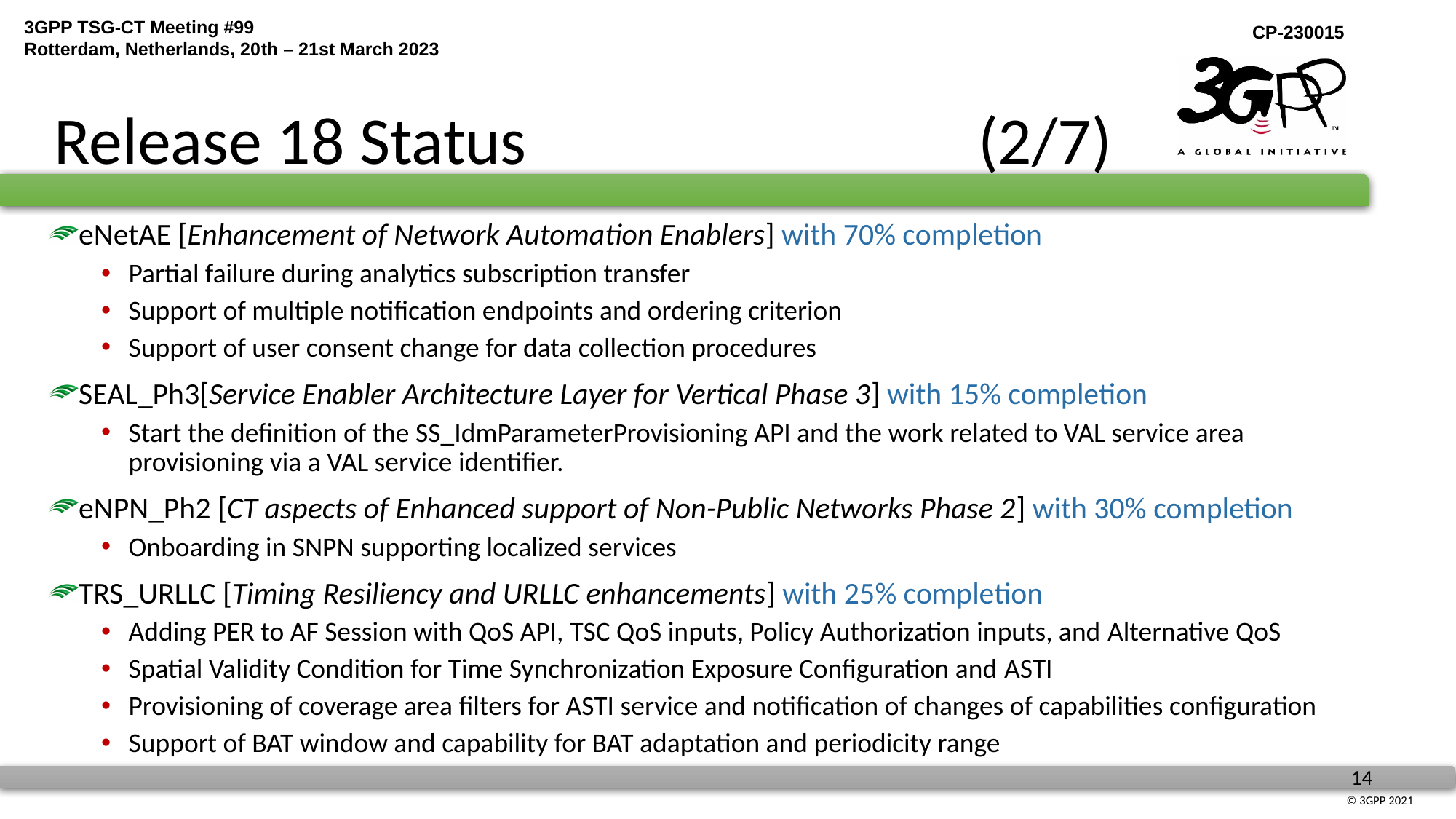

# Release 18 Status                              (2/7)
eNetAE [Enhancement of Network Automation Enablers] with 70% completion
Partial failure during analytics subscription transfer
Support of multiple notification endpoints and ordering criterion
Support of user consent change for data collection procedures
SEAL_Ph3[Service Enabler Architecture Layer for Vertical Phase 3] with 15% completion
Start the definition of the SS_IdmParameterProvisioning API and the work related to VAL service area provisioning via a VAL service identifier.
eNPN_Ph2 [CT aspects of Enhanced support of Non-Public Networks Phase 2] with 30% completion
Onboarding in SNPN supporting localized services
TRS_URLLC [Timing Resiliency and URLLC enhancements] with 25% completion
Adding PER to AF Session with QoS API, TSC QoS inputs, Policy Authorization inputs, and Alternative QoS
Spatial Validity Condition for Time Synchronization Exposure Configuration and ASTI
Provisioning of coverage area filters for ASTI service and notification of changes of capabilities configuration
Support of BAT window and capability for BAT adaptation and periodicity range